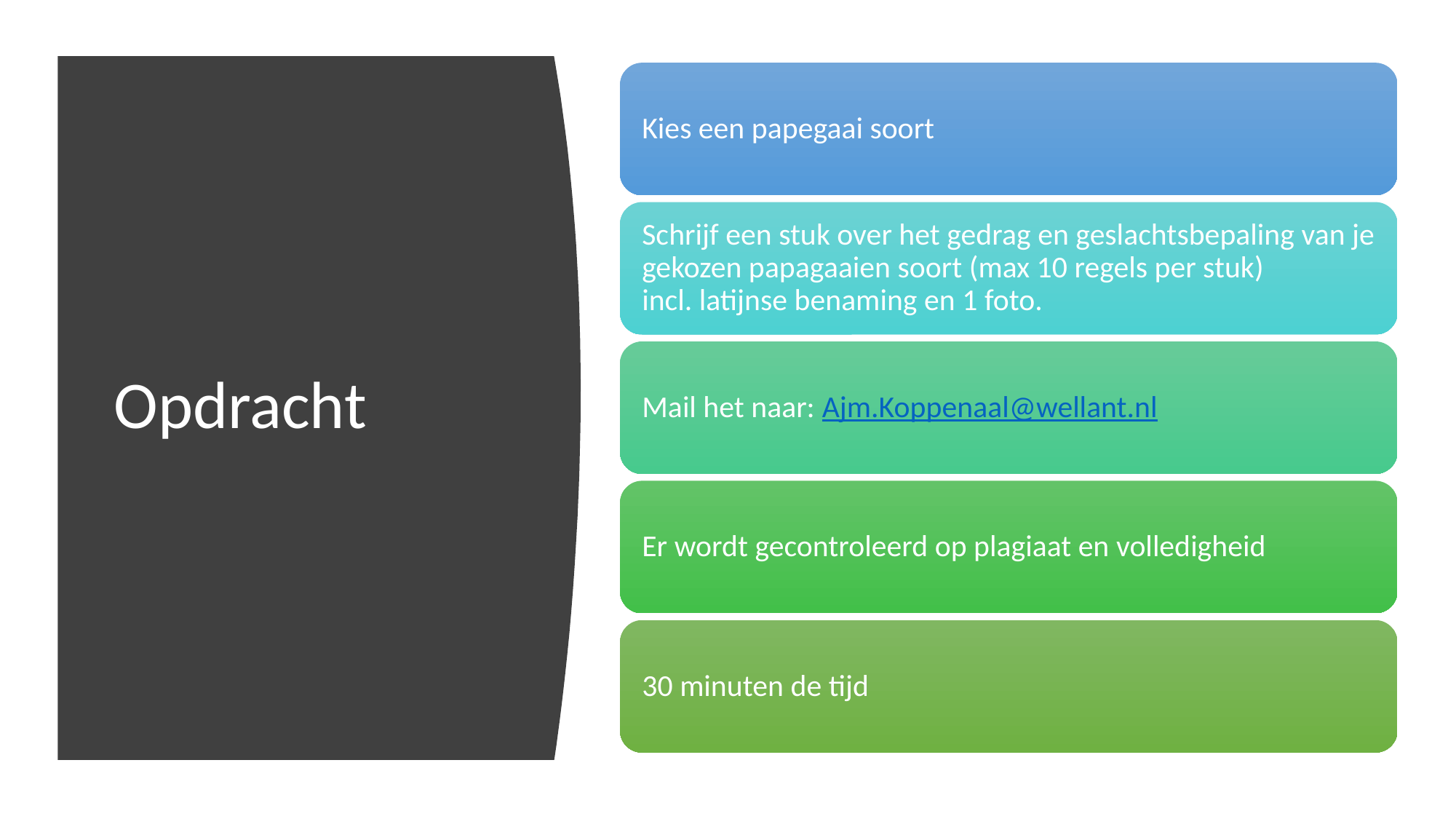

Kies een papegaai soort
Schrijf een stuk over het gedrag en geslachtsbepaling van je gekozen papagaaien soort (max 10 regels per stuk)
incl. latijnse benaming en 1 foto.
Mail het naar: Ajm.Koppenaal@wellant.nl
Er wordt gecontroleerd op plagiaat en volledigheid
30 minuten de tijd

# Opdracht